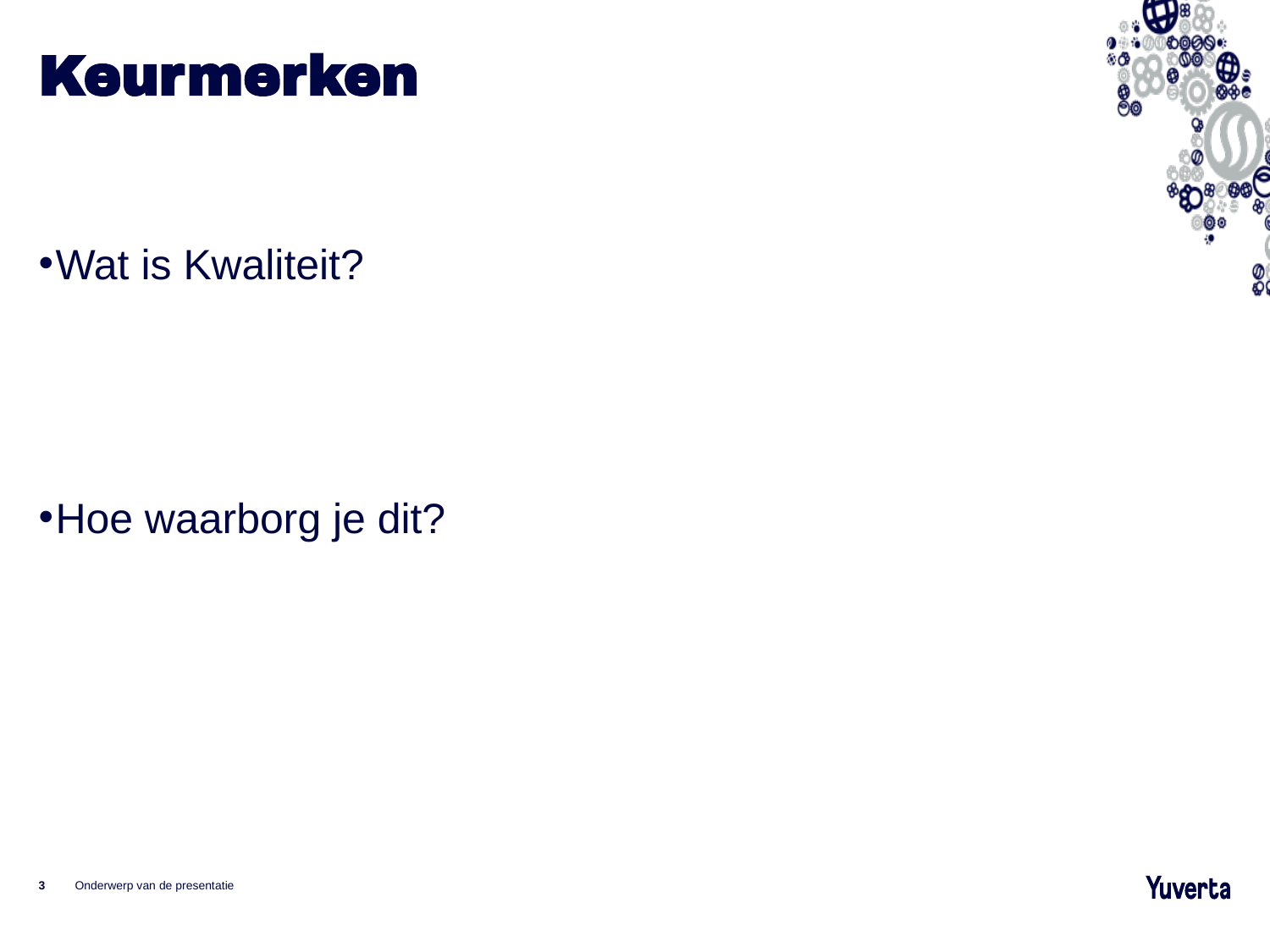

# Keurmerken
Wat is Kwaliteit?

Hoe waarborg je dit?
3
Onderwerp van de presentatie
14-3-2024